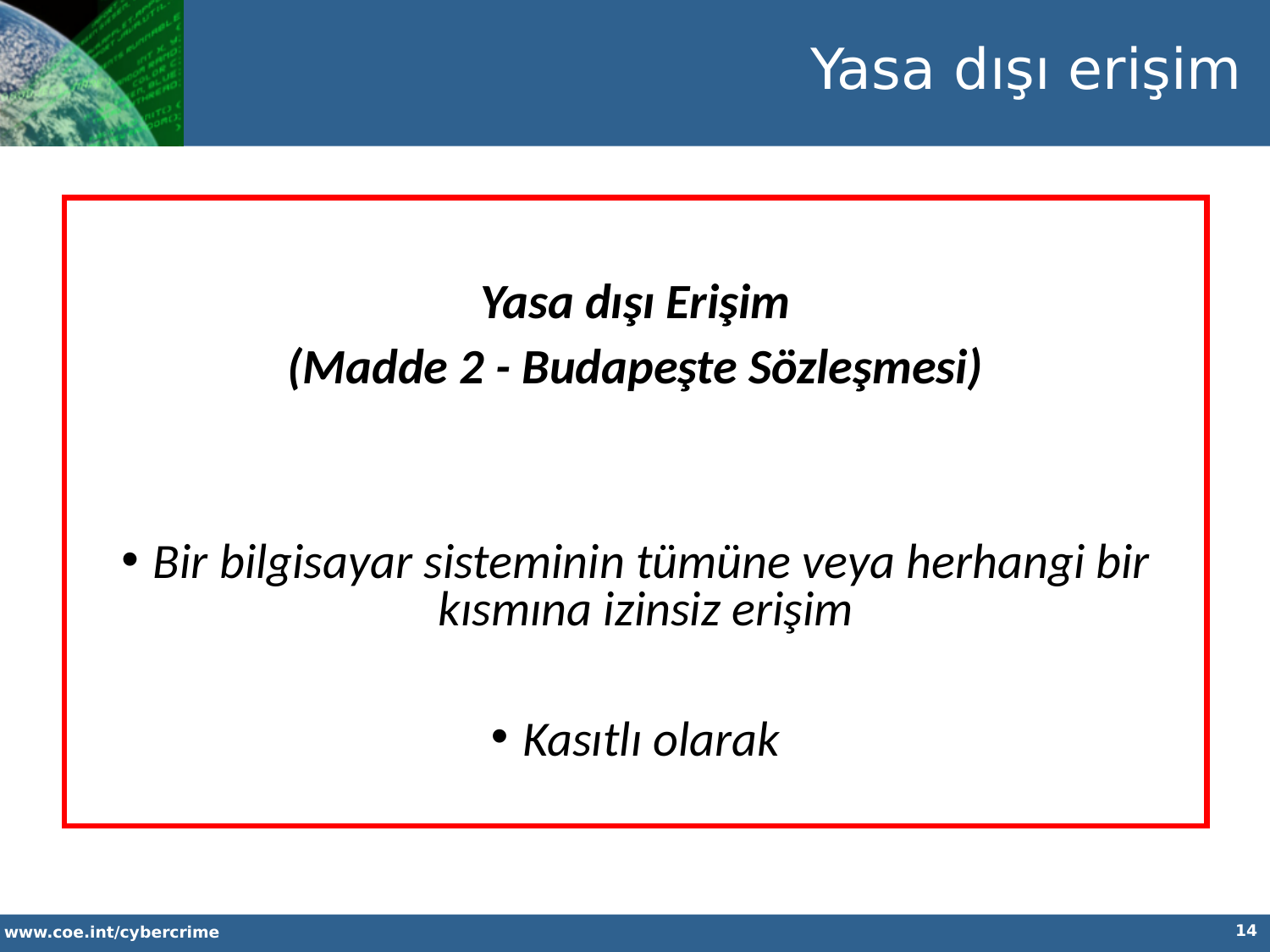

Yasa dışı erişim

Yasa dışı Erişim
(Madde 2 - Budapeşte Sözleşmesi)

Bir bilgisayar sisteminin tümüne veya herhangi bir kısmına izinsiz erişim

Kasıtlı olarak